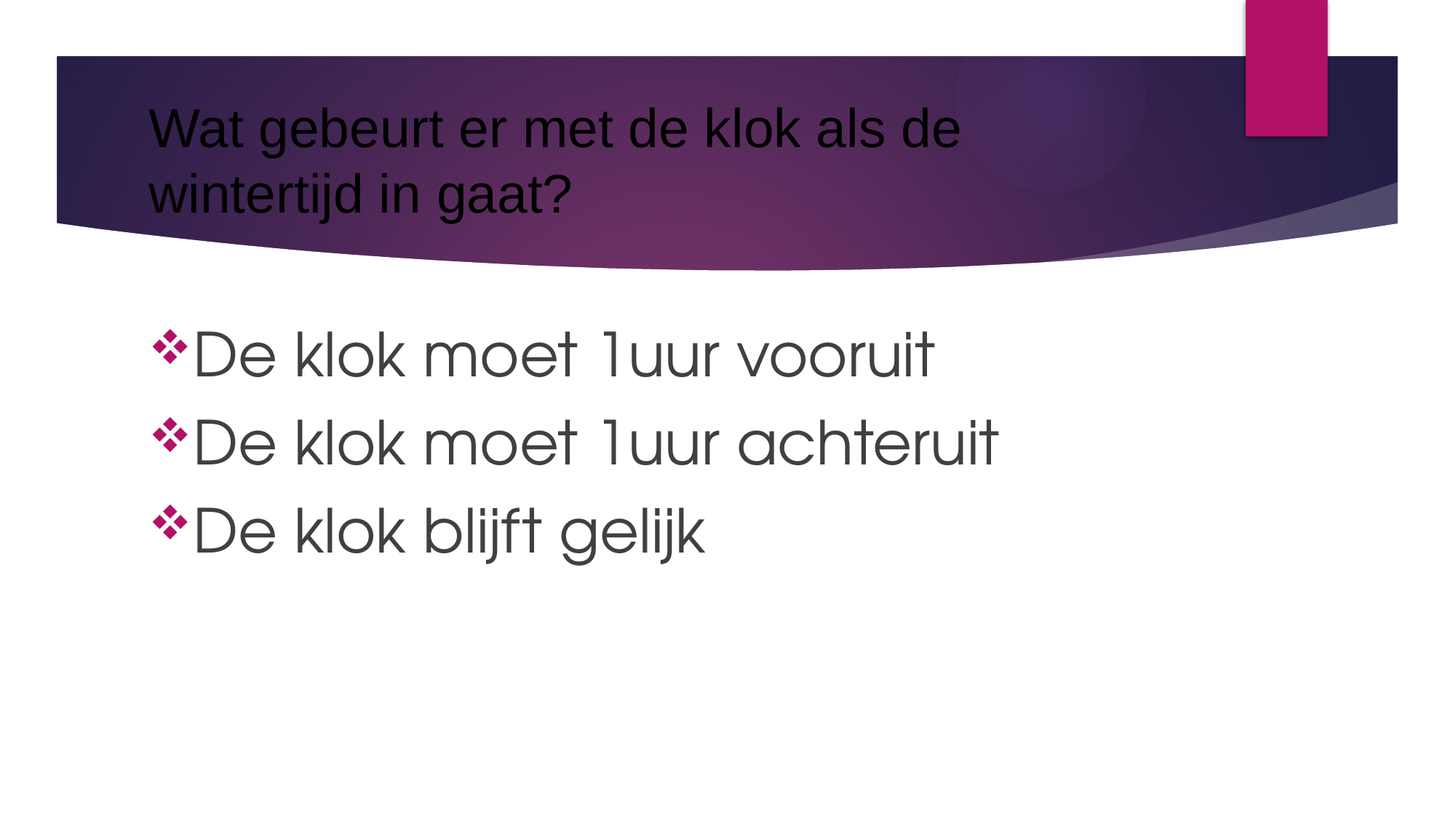

# Wat gebeurt er met de klok als de wintertijd in gaat?
De klok moet 1uur vooruit
De klok moet 1uur achteruit
De klok blijft gelijk